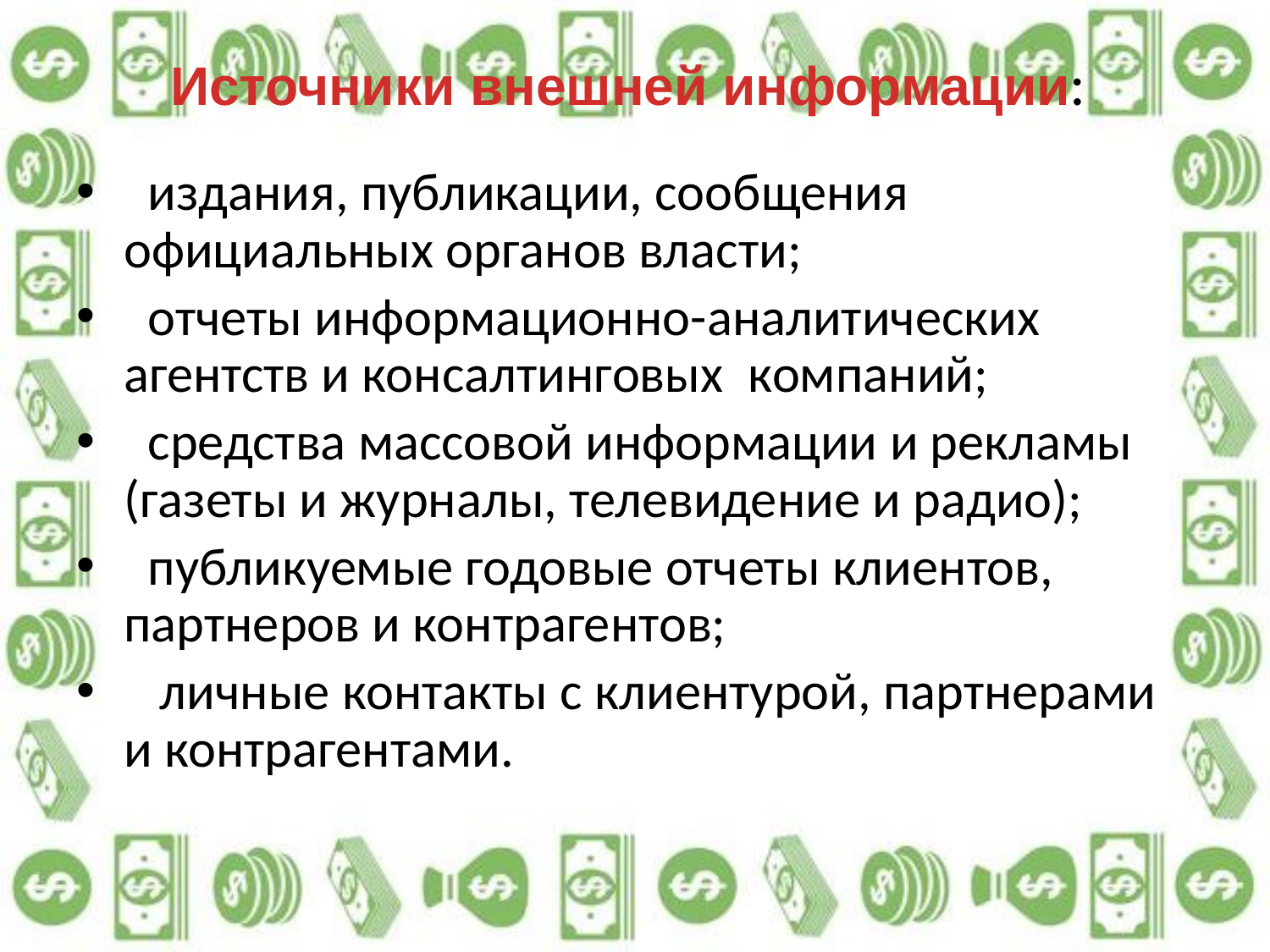

# Источники внешней информации:
  издания, публикации, сообщения официальных органов власти;
  отчеты информационно-аналитических агентств и консалтинговых  компаний;
  средства массовой информации и рекламы (газеты и журналы, телевидение и радио);
  публикуемые годовые отчеты клиентов, партнеров и контрагентов;
   личные контакты с клиентурой, партнерами и контрагентами.